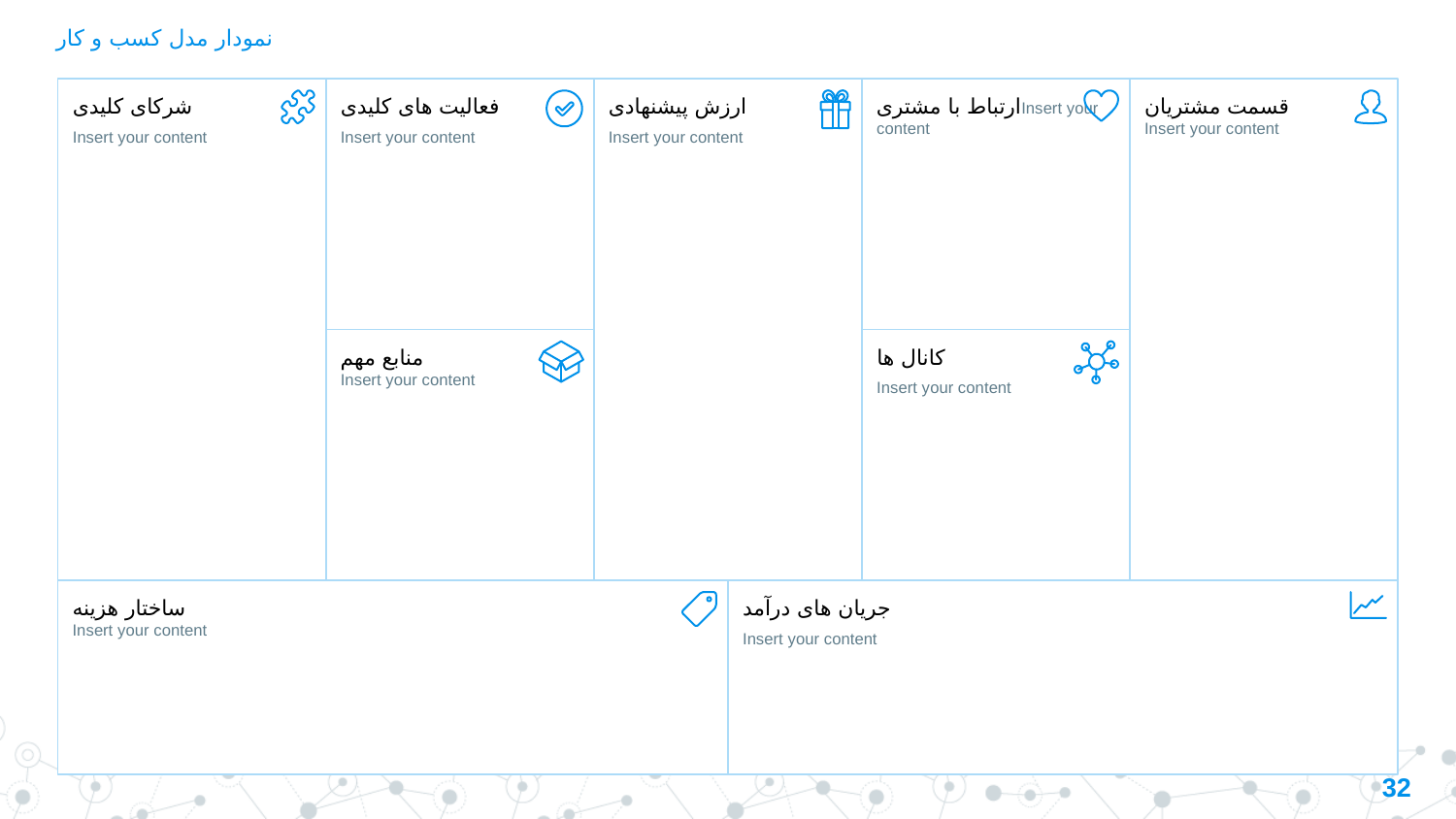

# نمودار مدل کسب و کار
شرکای کلیدی
Insert your content
فعالیت های کلیدی
Insert your content
ارزش پیشنهادی
Insert your content
ارتباط با مشتریInsert your content
قسمت مشتریان
Insert your content

منابع مهم
Insert your content
کانال ها
Insert your content

ساختار هزینه
Insert your content
جریان های درآمد
Insert your content

32